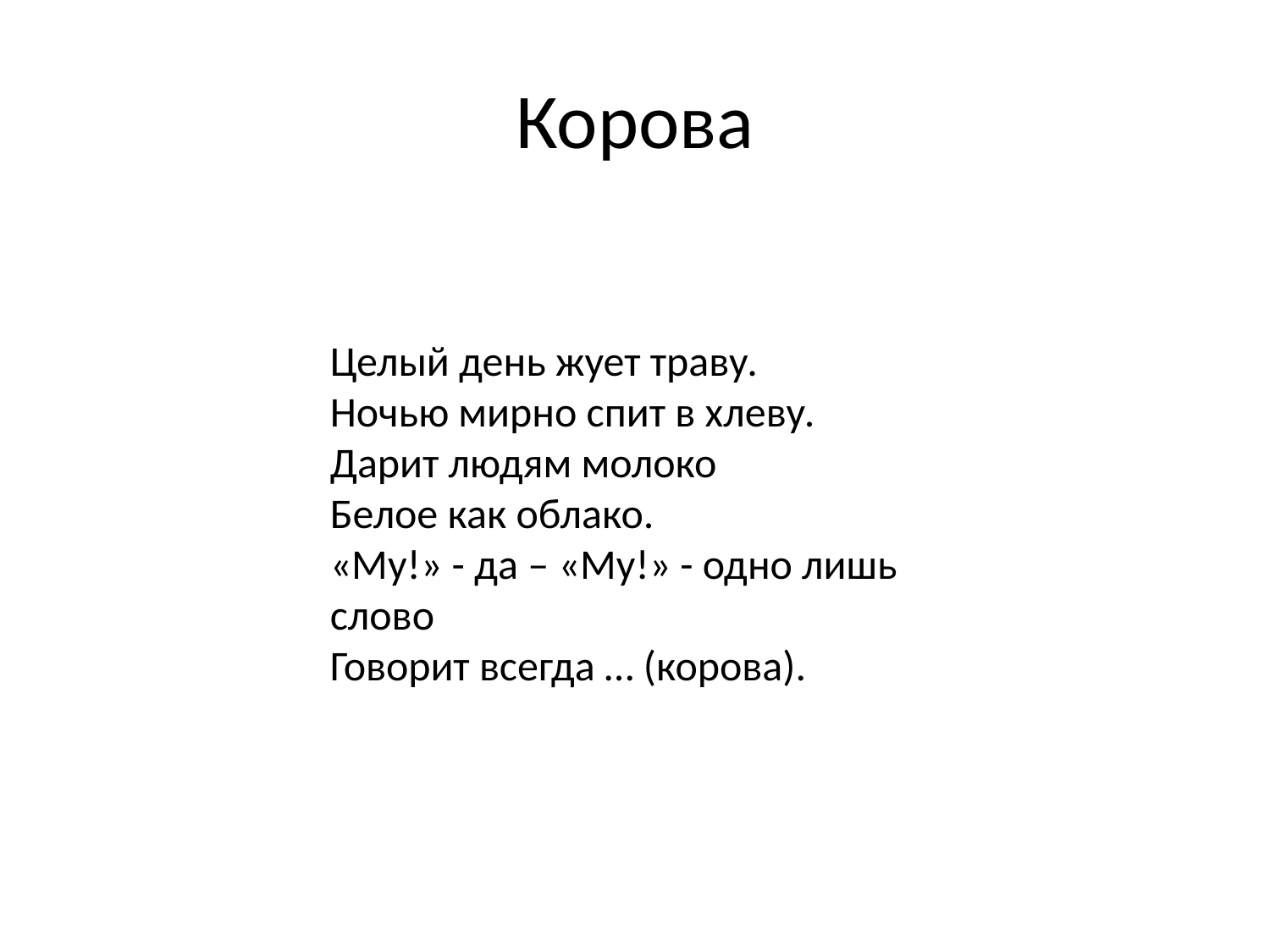

# Корова

Целый день жует траву.
Ночью мирно спит в хлеву.
Дарит людям молоко
Белое как облако.
«Му!» - да – «Му!» - одно лишь слово
Говорит всегда … (корова).